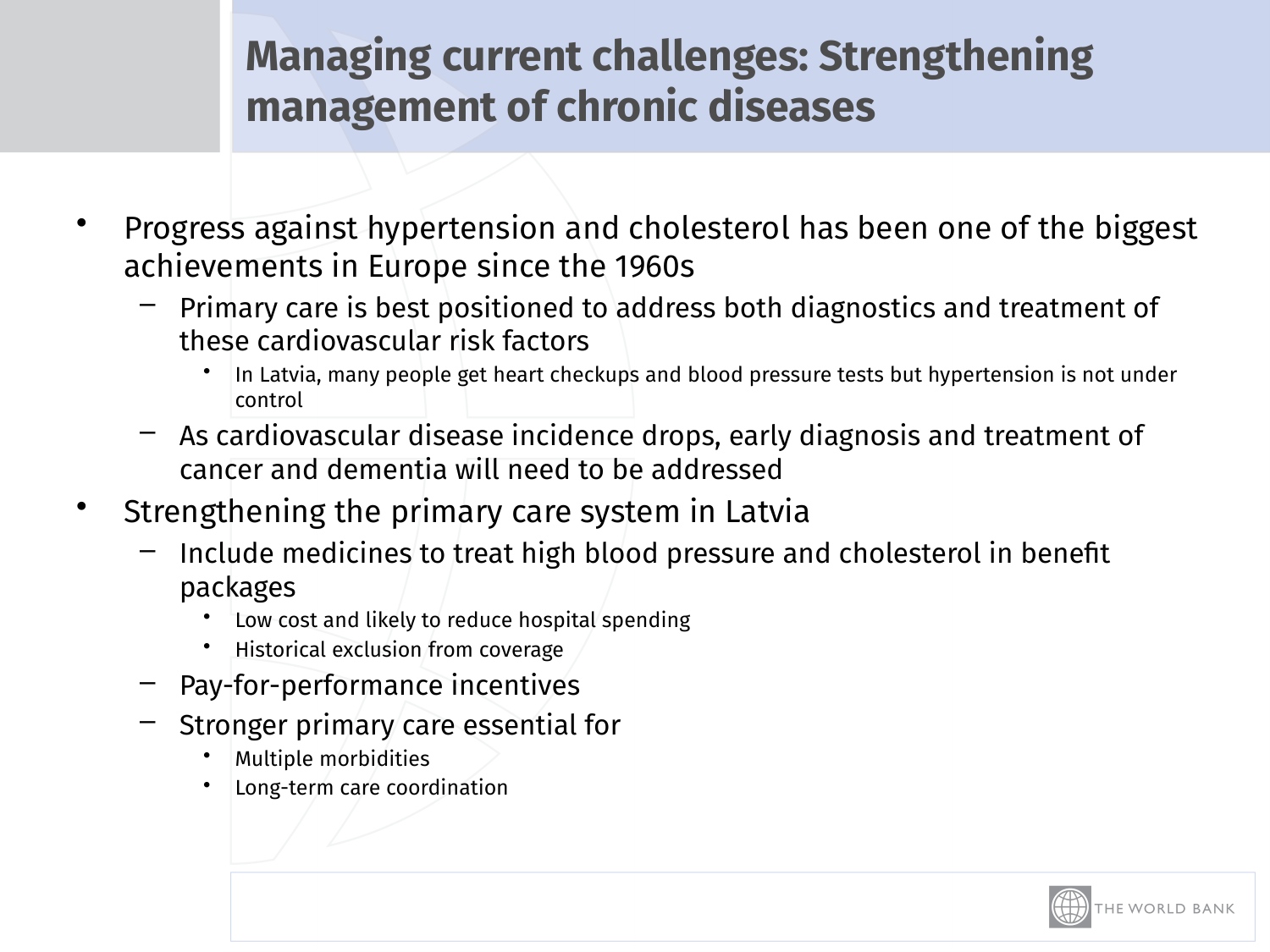

# Managing current challenges: Strengthening management of chronic diseases
Progress against hypertension and cholesterol has been one of the biggest achievements in Europe since the 1960s
Primary care is best positioned to address both diagnostics and treatment of these cardiovascular risk factors
In Latvia, many people get heart checkups and blood pressure tests but hypertension is not under control
As cardiovascular disease incidence drops, early diagnosis and treatment of cancer and dementia will need to be addressed
Strengthening the primary care system in Latvia
Include medicines to treat high blood pressure and cholesterol in benefit packages
Low cost and likely to reduce hospital spending
Historical exclusion from coverage
Pay-for-performance incentives
Stronger primary care essential for
Multiple morbidities
Long-term care coordination